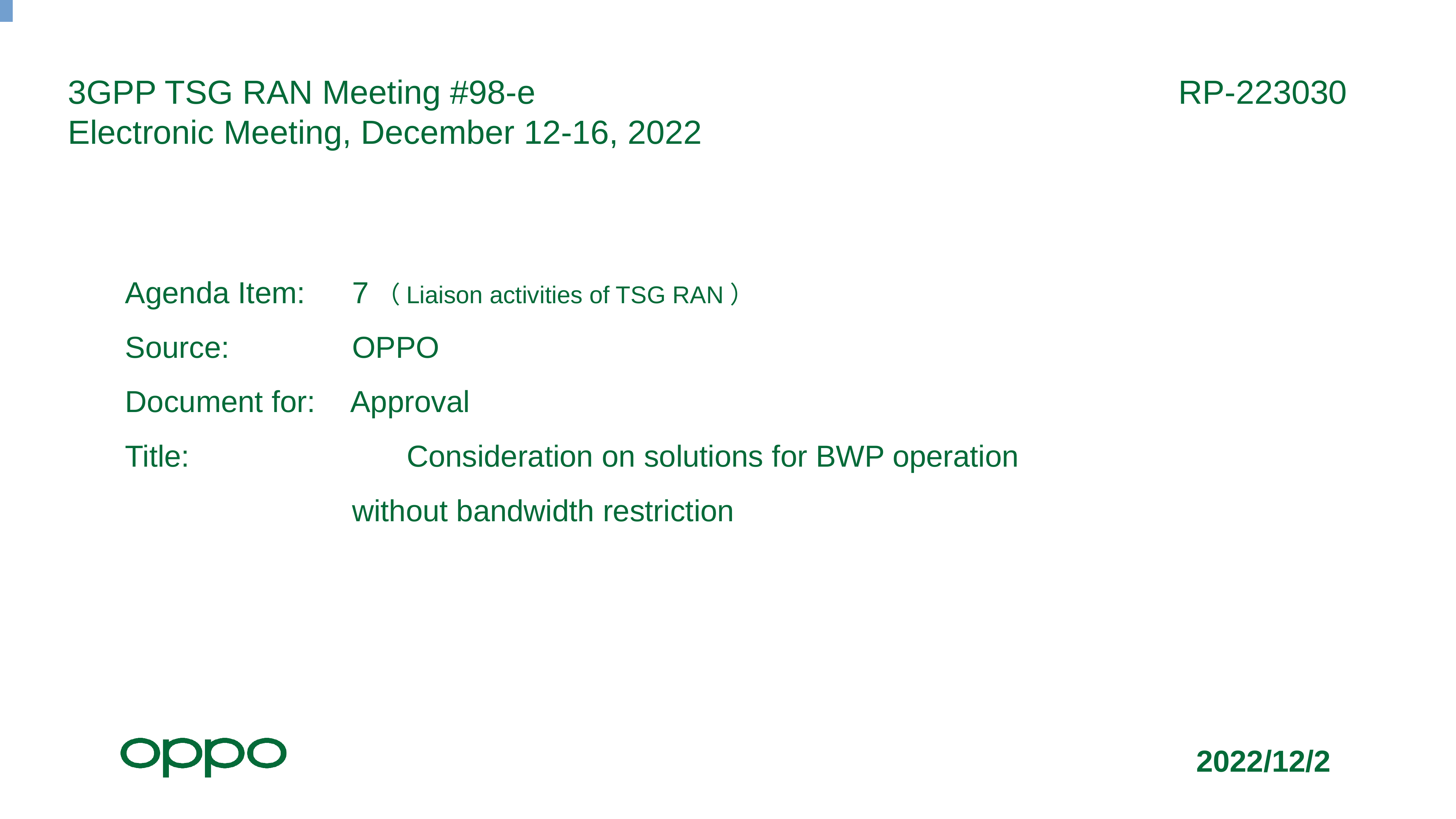

3GPP TSG RAN Meeting #98-e												  RP-223030
Electronic Meeting, December 12-16, 2022
# Agenda Item:	 7（Liaison activities of TSG RAN） Source:			 OPPO Document for:	 Approval Title:				 Consideration on solutions for BWP operation 											 without bandwidth restriction